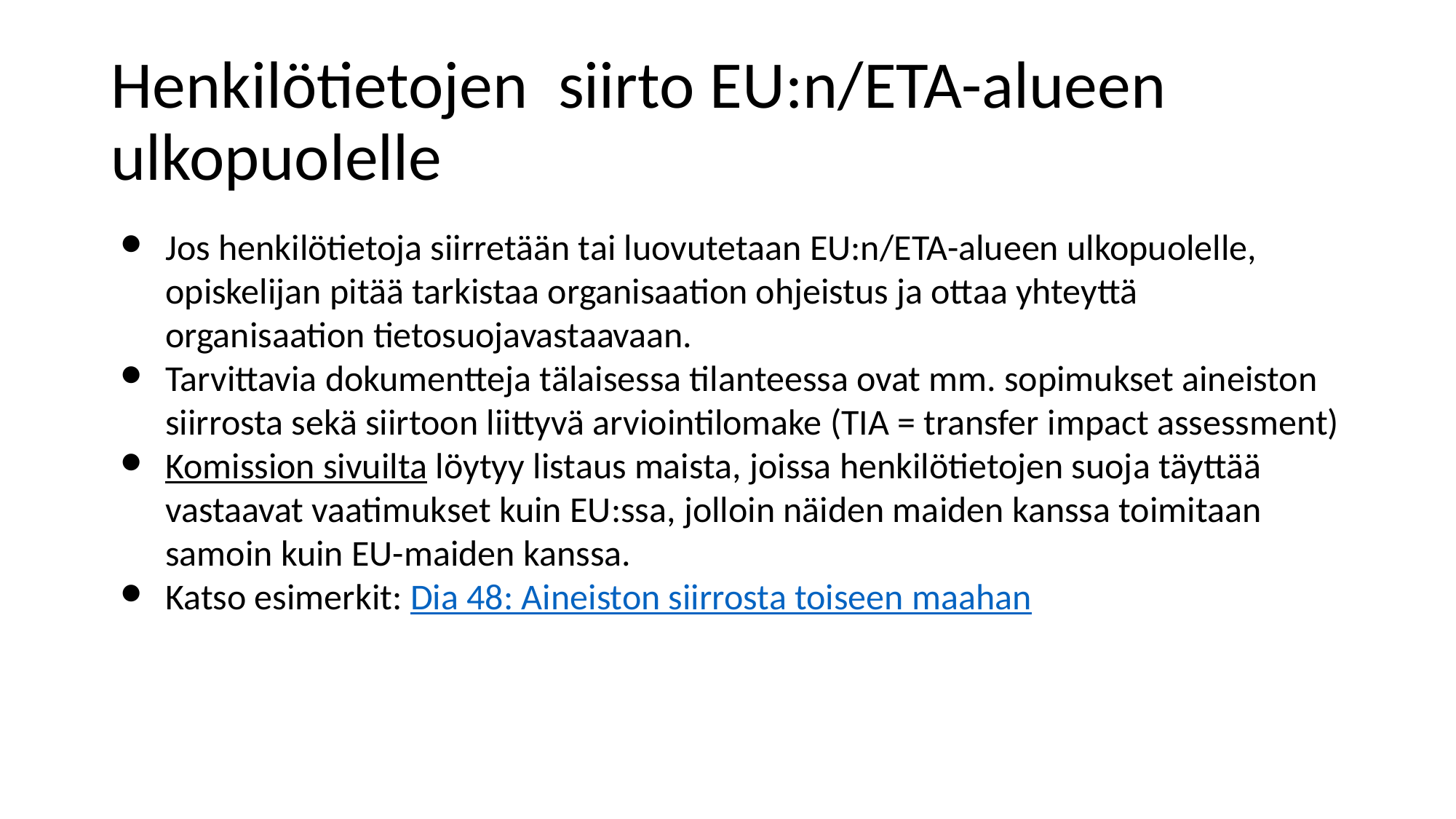

# Henkilötietojen  siirto EU:n/ETA-alueen ulkopuolelle
Jos henkilötietoja siirretään tai luovutetaan EU:n/ETA-alueen ulkopuolelle, opiskelijan pitää tarkistaa organisaation ohjeistus ja ottaa yhteyttä organisaation tietosuojavastaavaan.
Tarvittavia dokumentteja tälaisessa tilanteessa ovat mm. sopimukset aineiston siirrosta sekä siirtoon liittyvä arviointilomake (TIA = transfer impact assessment)
Komission sivuilta löytyy listaus maista, joissa henkilötietojen suoja täyttää vastaavat vaatimukset kuin EU:ssa, jolloin näiden maiden kanssa toimitaan samoin kuin EU-maiden kanssa.
Katso esimerkit: Dia 48: Aineiston siirrosta toiseen maahan